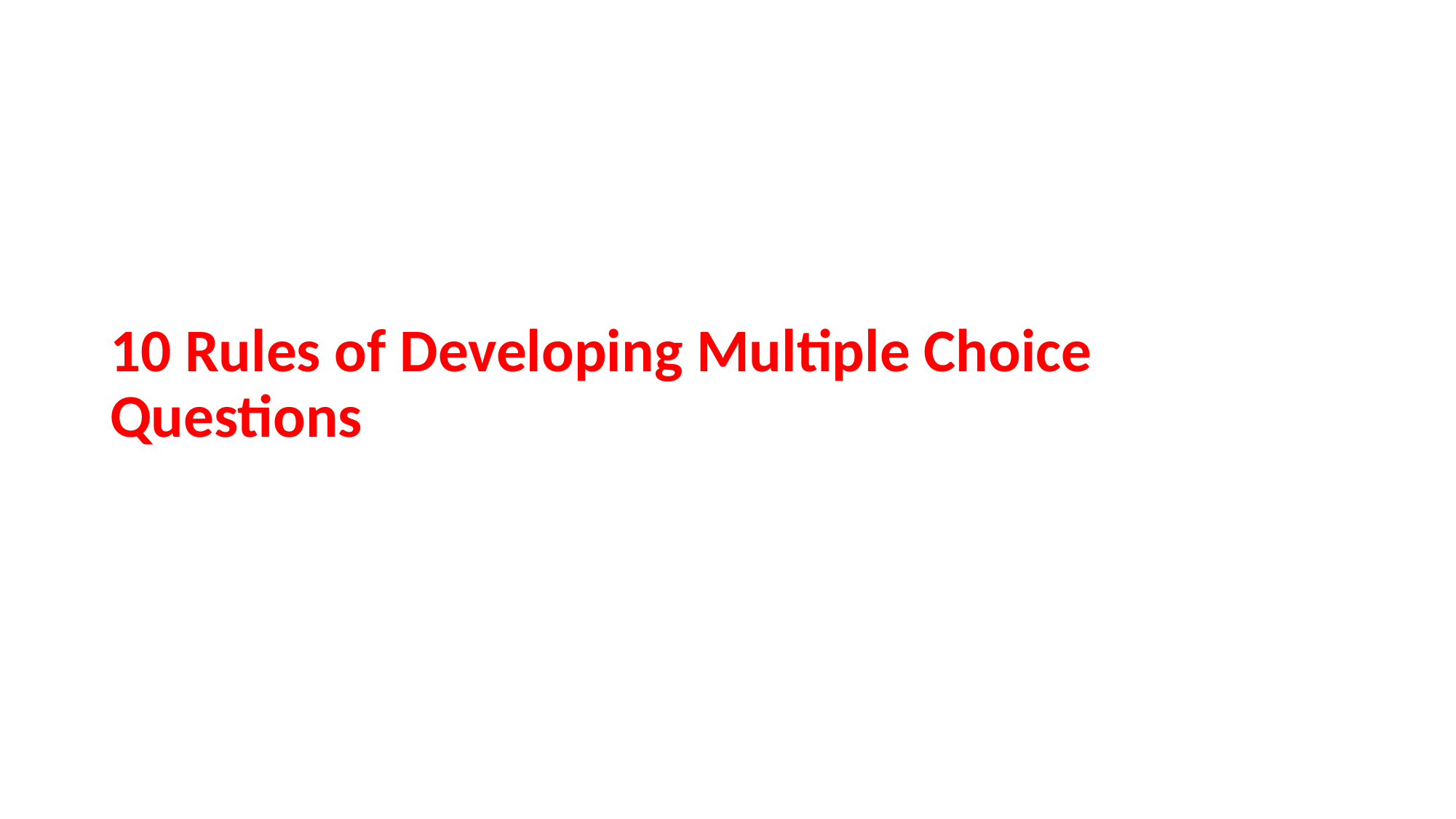

# 10 Rules of Developing Multiple Choice Questions